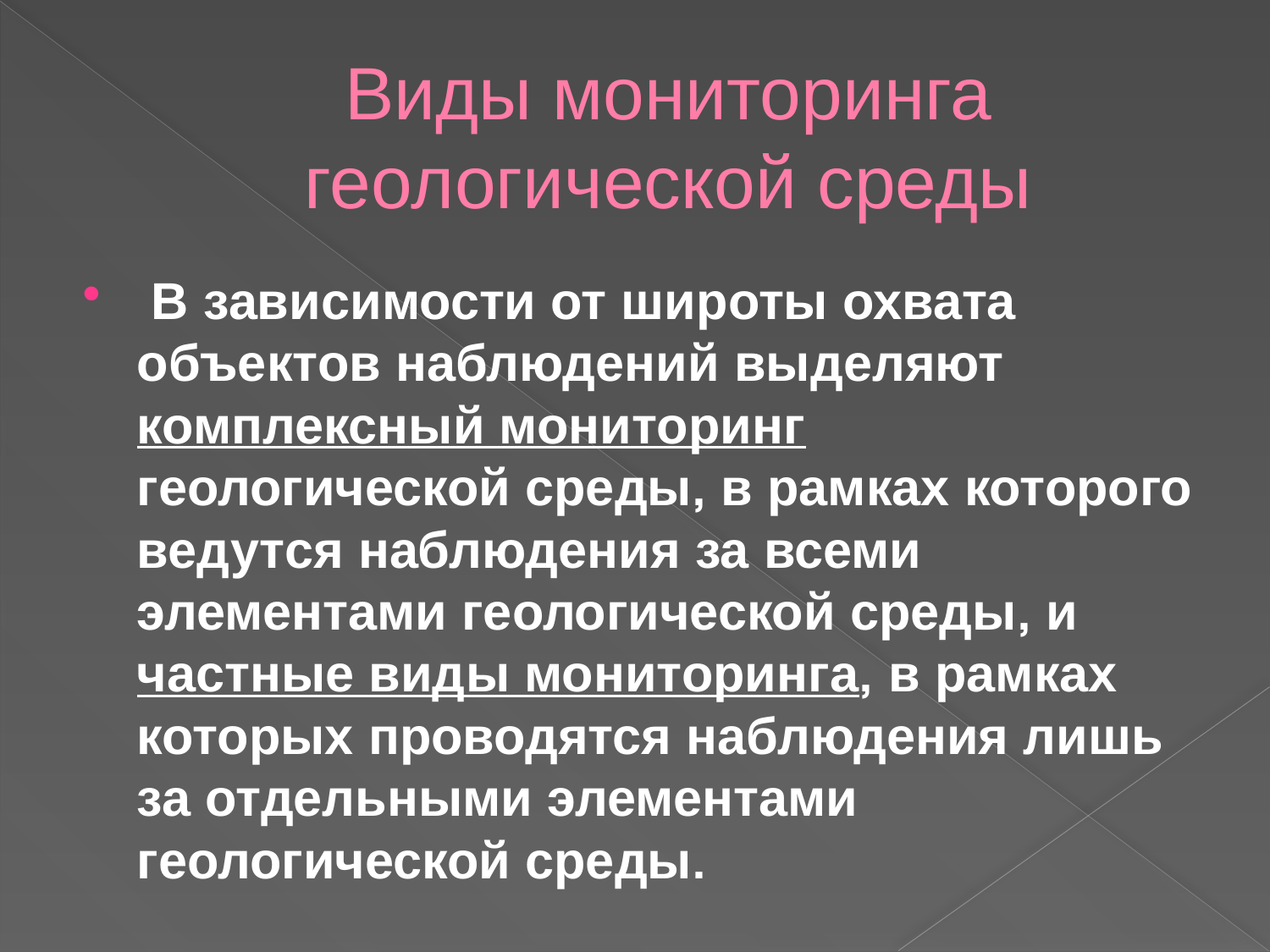

# Виды мониторинга геологической среды
 В зависимости от широты охвата объектов наблюдений выделяют комплексный мониторинг геологической среды, в рамках которого ведутся наблюдения за всеми элементами геологической среды, и частные виды мониторинга, в рамках которых проводятся наблюдения лишь за отдельными элементами геологической среды.